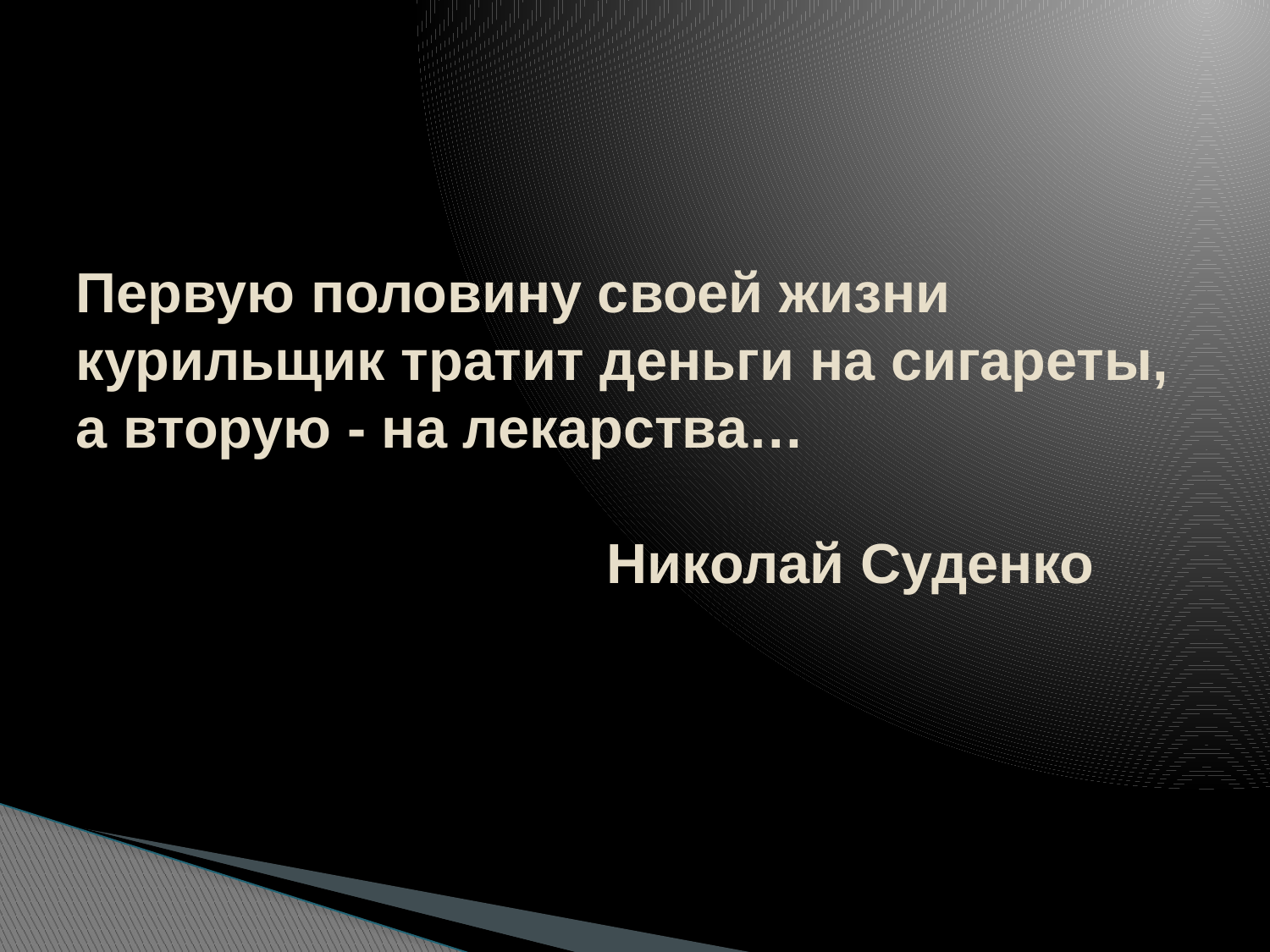

# Первую половину своей жизни курильщик тратит деньги на сигареты, а вторую - на лекарства… Николай Суденко